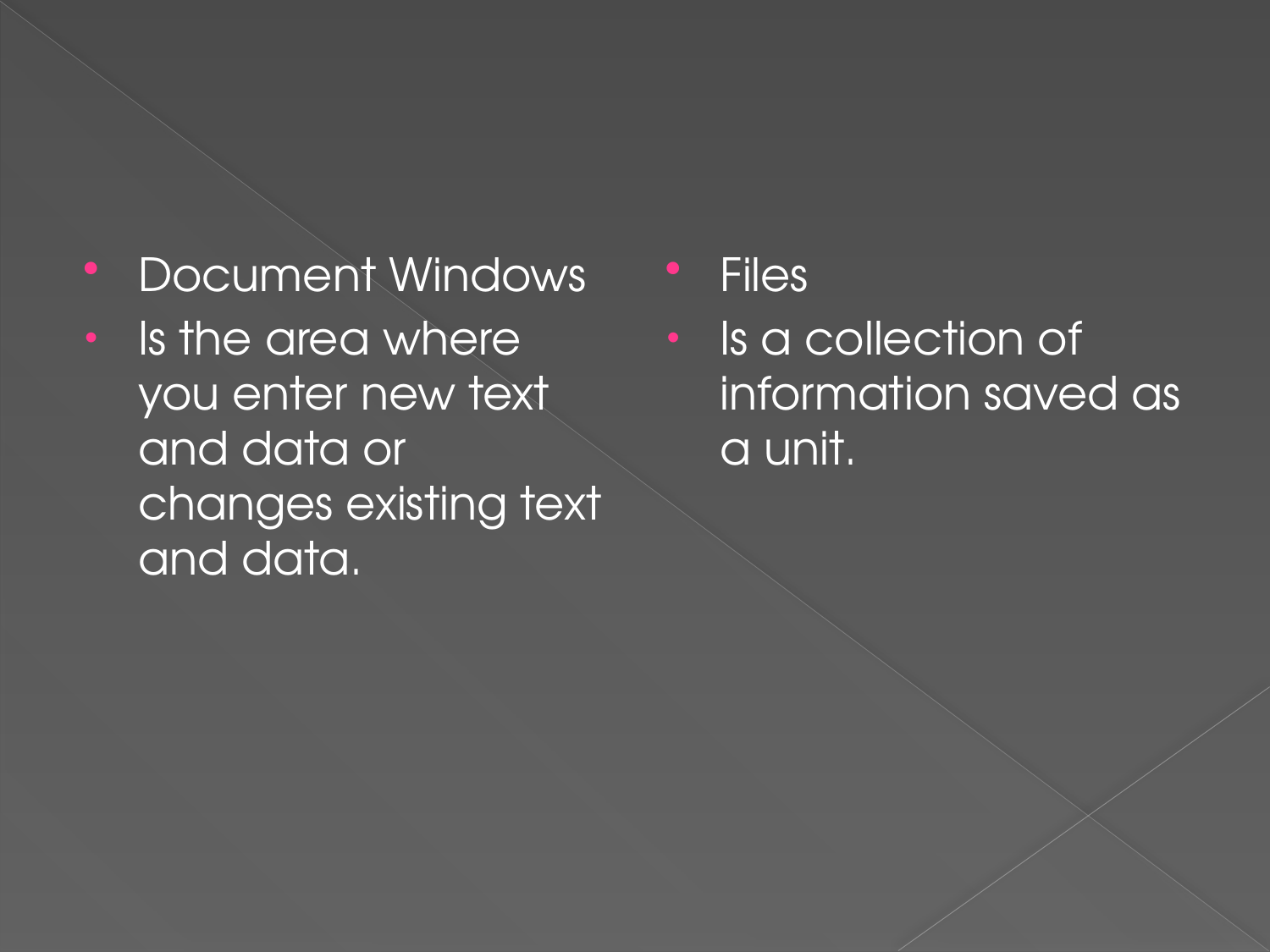

Document Windows
Is the area where you enter new text and data or changes existing text and data.
Files
Is a collection of information saved as a unit.